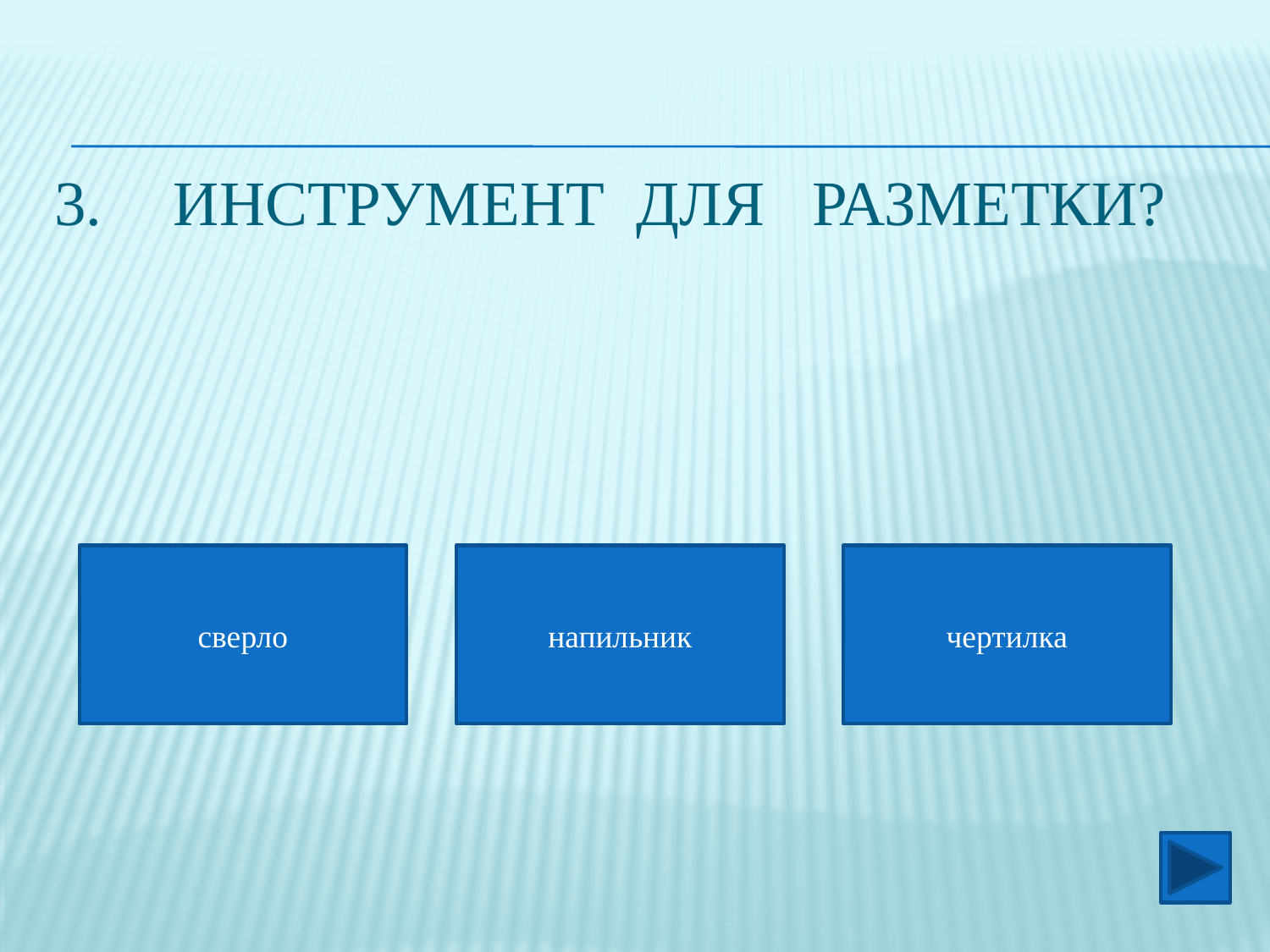

# Инструмент  для   РАЗМЕТКИ?
сверло
напильник
чертилка